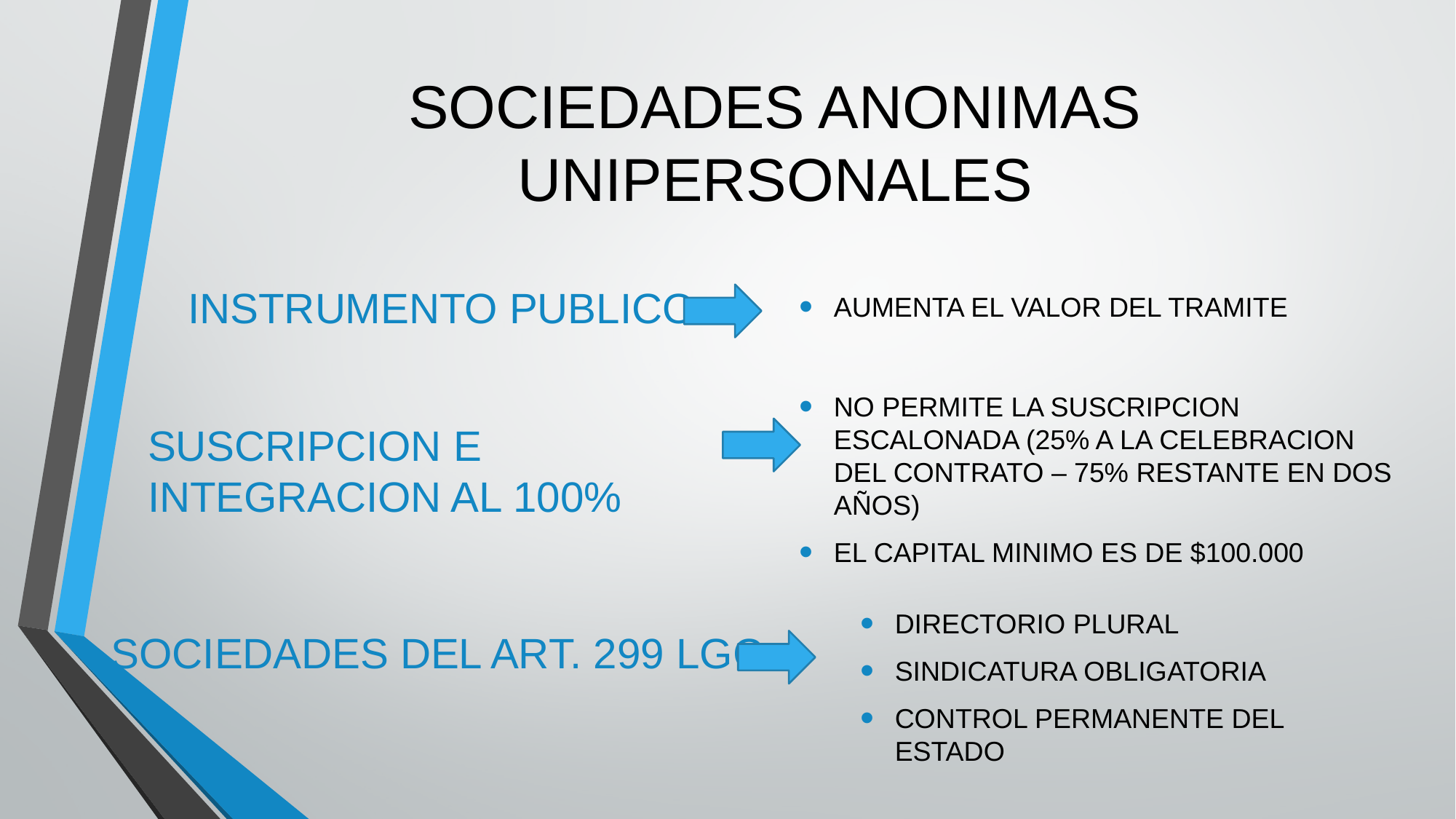

# SOCIEDADES ANONIMAS UNIPERSONALES
INSTRUMENTO PUBLICO

AUMENTA EL VALOR DEL TRAMITE
NO PERMITE LA SUSCRIPCION ESCALONADA (25% A LA CELEBRACION DEL CONTRATO – 75% RESTANTE EN DOS AÑOS)
EL CAPITAL MINIMO ES DE $100.000

SUSCRIPCION E INTEGRACION AL 100%
DIRECTORIO PLURAL
SINDICATURA OBLIGATORIA
CONTROL PERMANENTE DEL ESTADO
SOCIEDADES DEL ART. 299 LGC